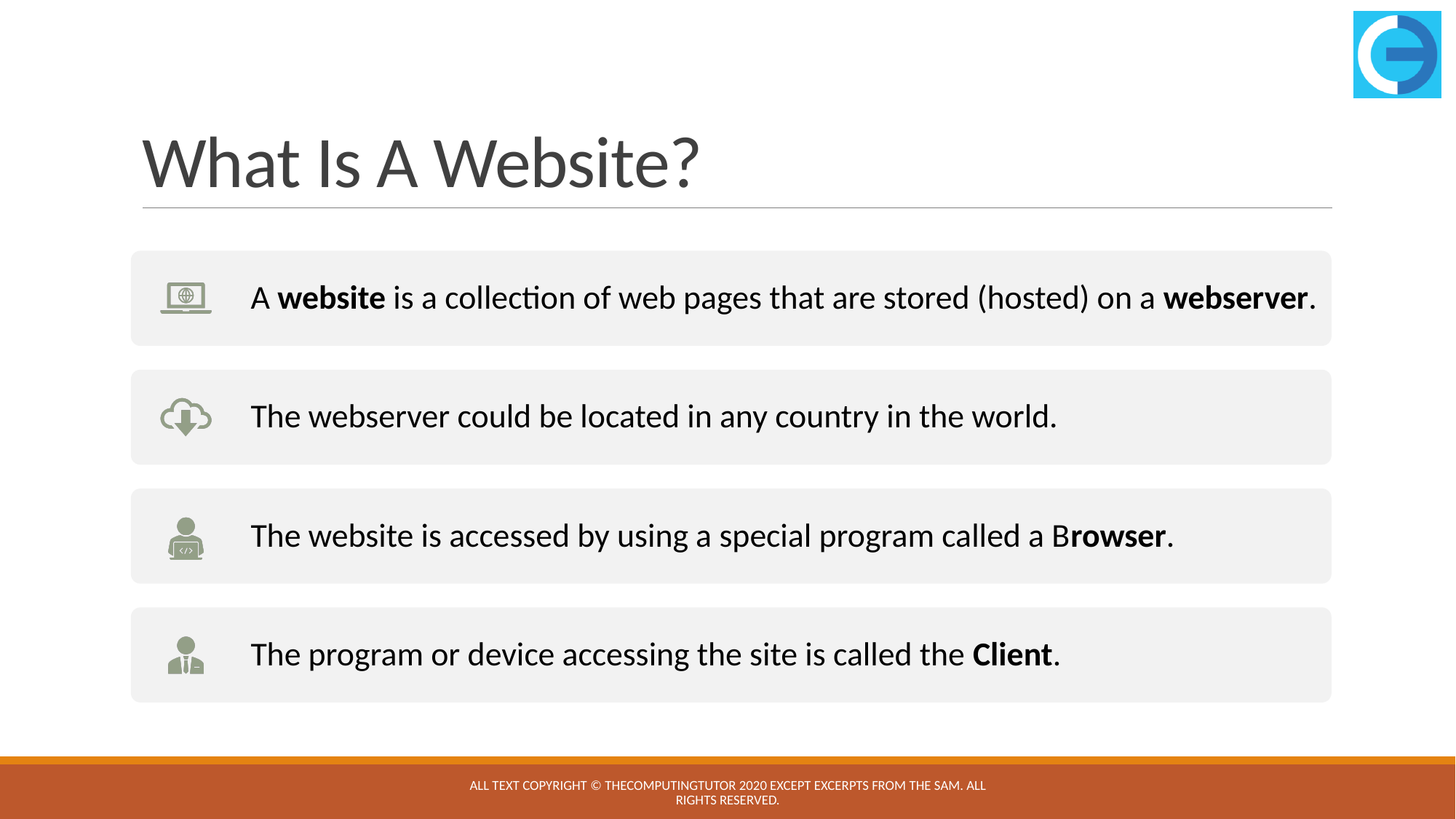

# What Is A Website?
A website is a collection of web pages that are stored (hosted) on a webserver.
The webserver could be located in any country in the world.
The website is accessed by using a special program called a Browser.
The program or device accessing the site is called the Client.
All text copyright © TheComputingTutor 2020 except excerpts from the SAM. All rights Reserved.